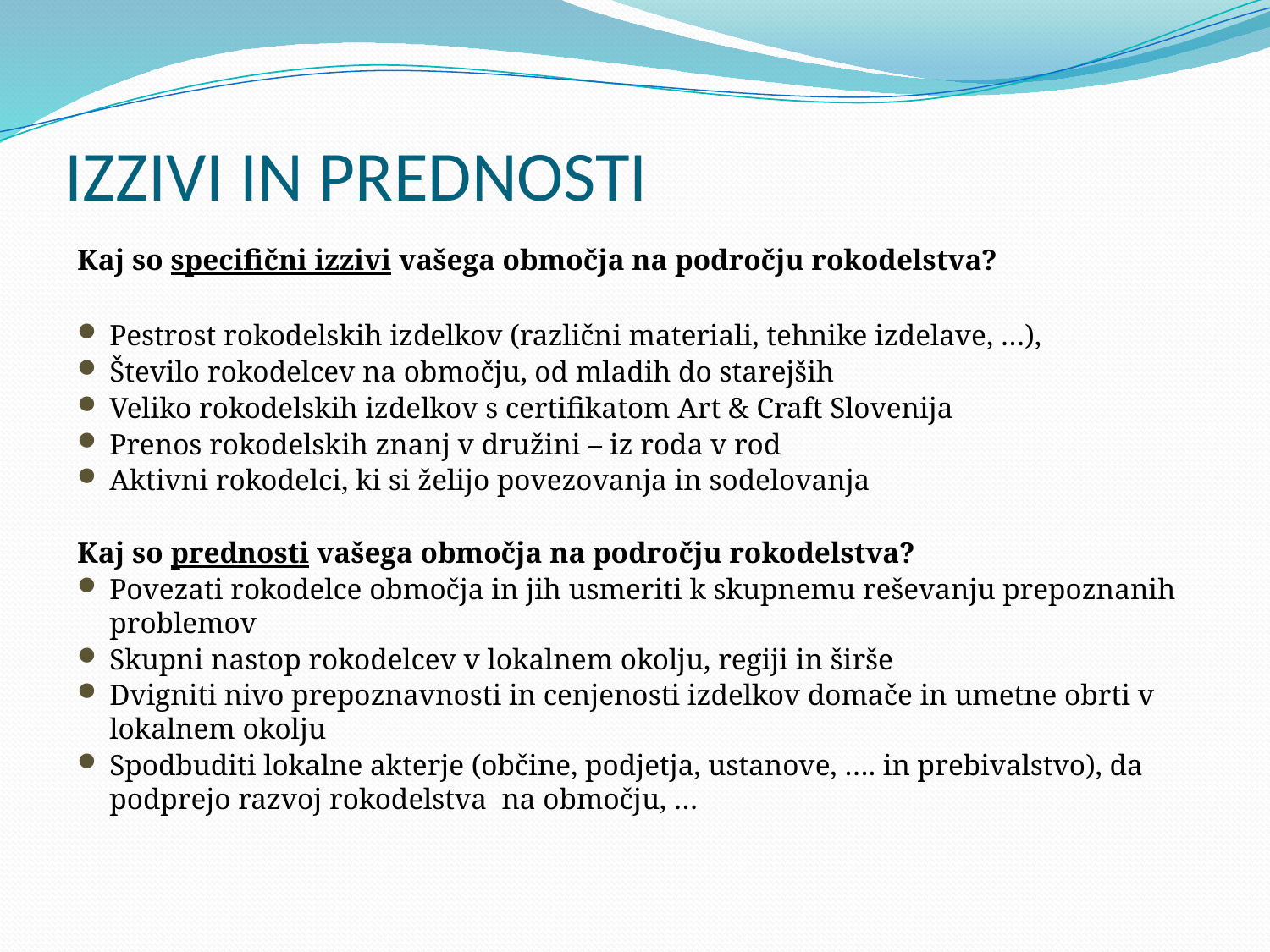

# IZZIVI IN PREDNOSTI
Kaj so specifični izzivi vašega območja na področju rokodelstva?

Pestrost rokodelskih izdelkov (različni materiali, tehnike izdelave, …),
Število rokodelcev na območju, od mladih do starejših
Veliko rokodelskih izdelkov s certifikatom Art & Craft Slovenija
Prenos rokodelskih znanj v družini – iz roda v rod
Aktivni rokodelci, ki si želijo povezovanja in sodelovanja

Kaj so prednosti vašega območja na področju rokodelstva?
Povezati rokodelce območja in jih usmeriti k skupnemu reševanju prepoznanih problemov
Skupni nastop rokodelcev v lokalnem okolju, regiji in širše
Dvigniti nivo prepoznavnosti in cenjenosti izdelkov domače in umetne obrti v lokalnem okolju
Spodbuditi lokalne akterje (občine, podjetja, ustanove, …. in prebivalstvo), da podprejo razvoj rokodelstva  na območju, …